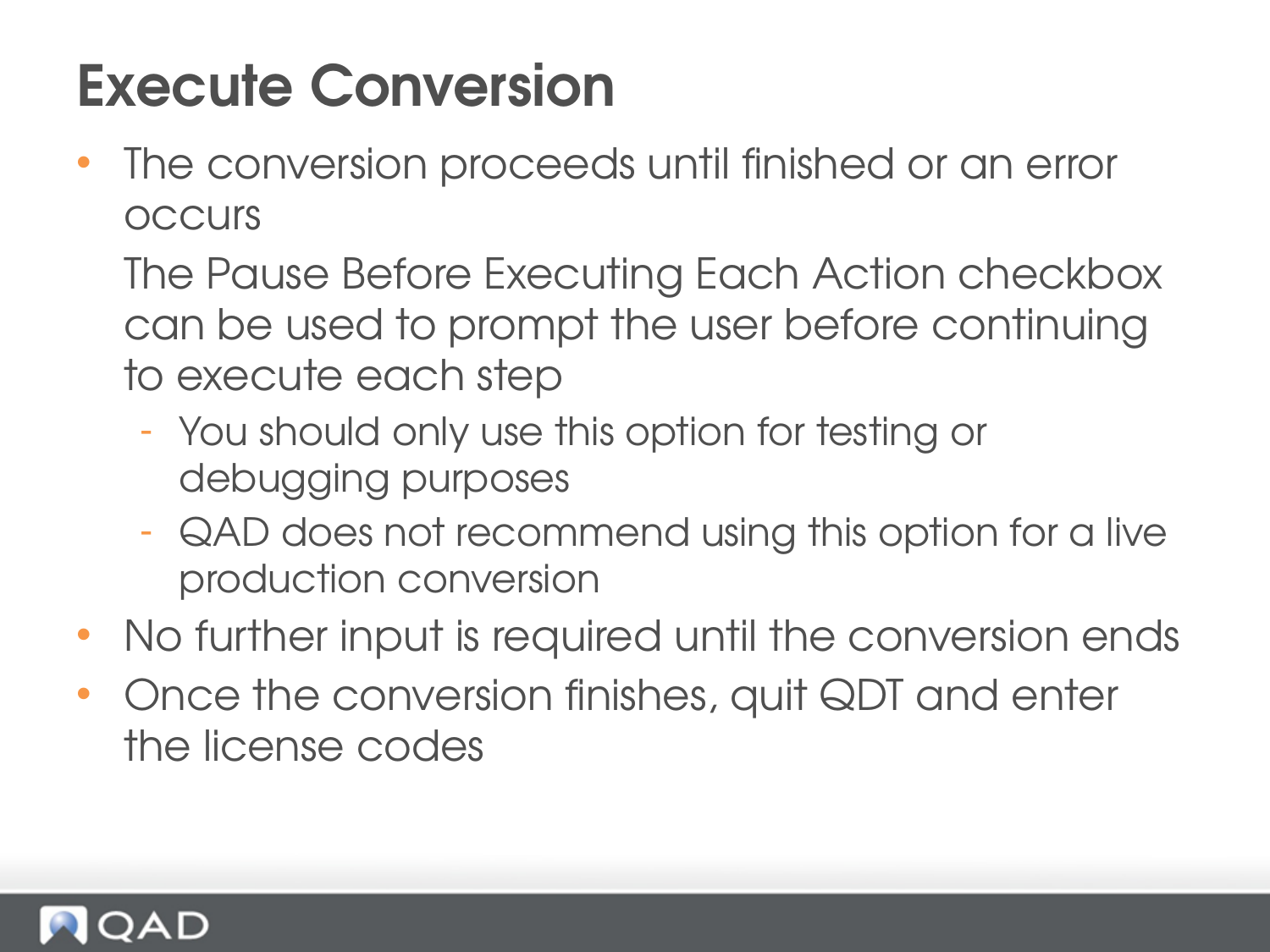

# Execute Conversion
The conversion proceeds until finished or an error occurs
The Pause Before Executing Each Action checkbox can be used to prompt the user before continuing to execute each step
You should only use this option for testing or debugging purposes
QAD does not recommend using this option for a live production conversion
No further input is required until the conversion ends
Once the conversion finishes, quit QDT and enter the license codes